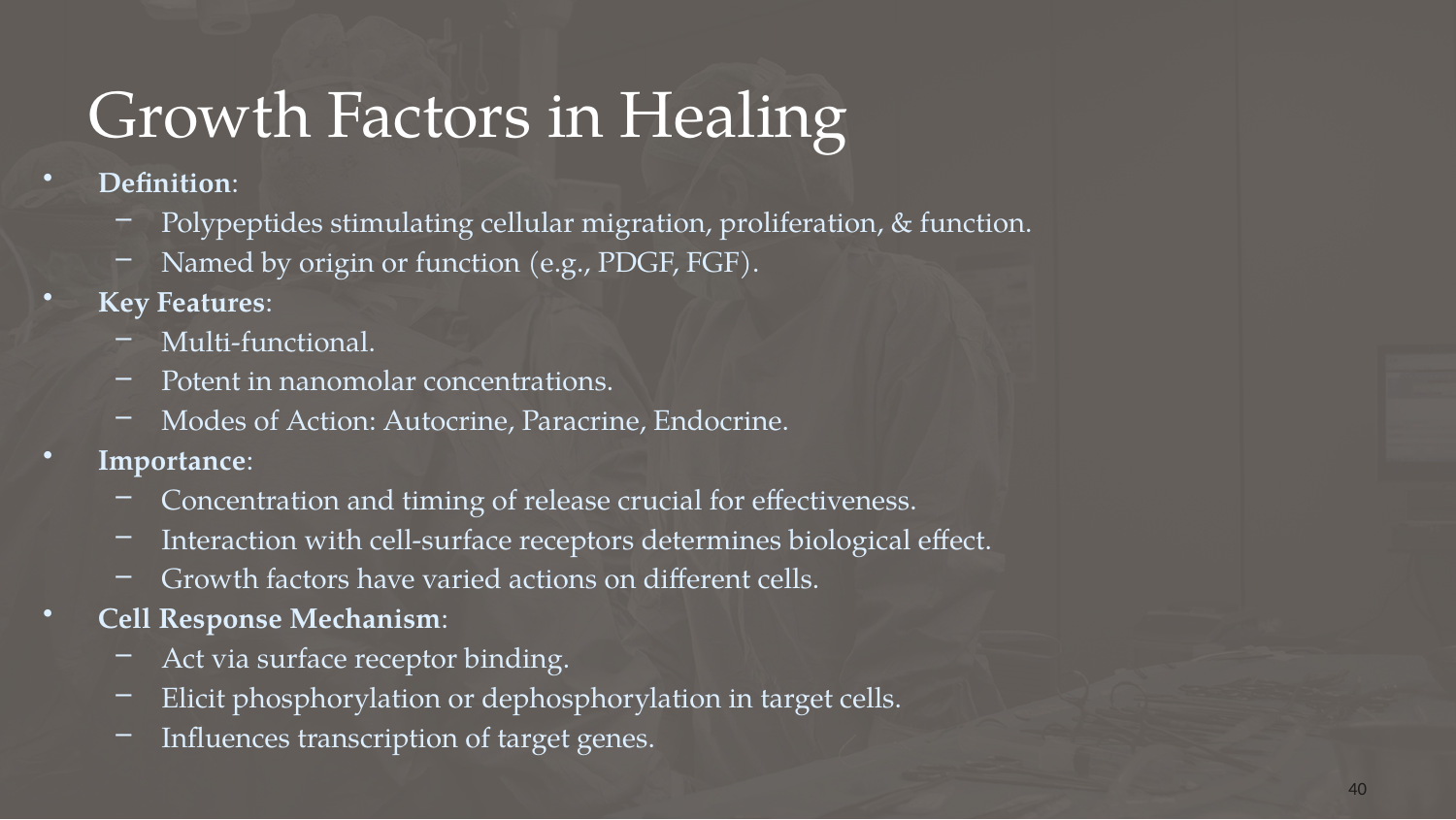

# Growth Factors in Healing
Definition:
Polypeptides stimulating cellular migration, proliferation, & function.
Named by origin or function (e.g., PDGF, FGF).
Key Features:
Multi-functional.
Potent in nanomolar concentrations.
Modes of Action: Autocrine, Paracrine, Endocrine.
Importance:
Concentration and timing of release crucial for effectiveness.
Interaction with cell-surface receptors determines biological effect.
Growth factors have varied actions on different cells.
Cell Response Mechanism:
Act via surface receptor binding.
Elicit phosphorylation or dephosphorylation in target cells.
Influences transcription of target genes.

40